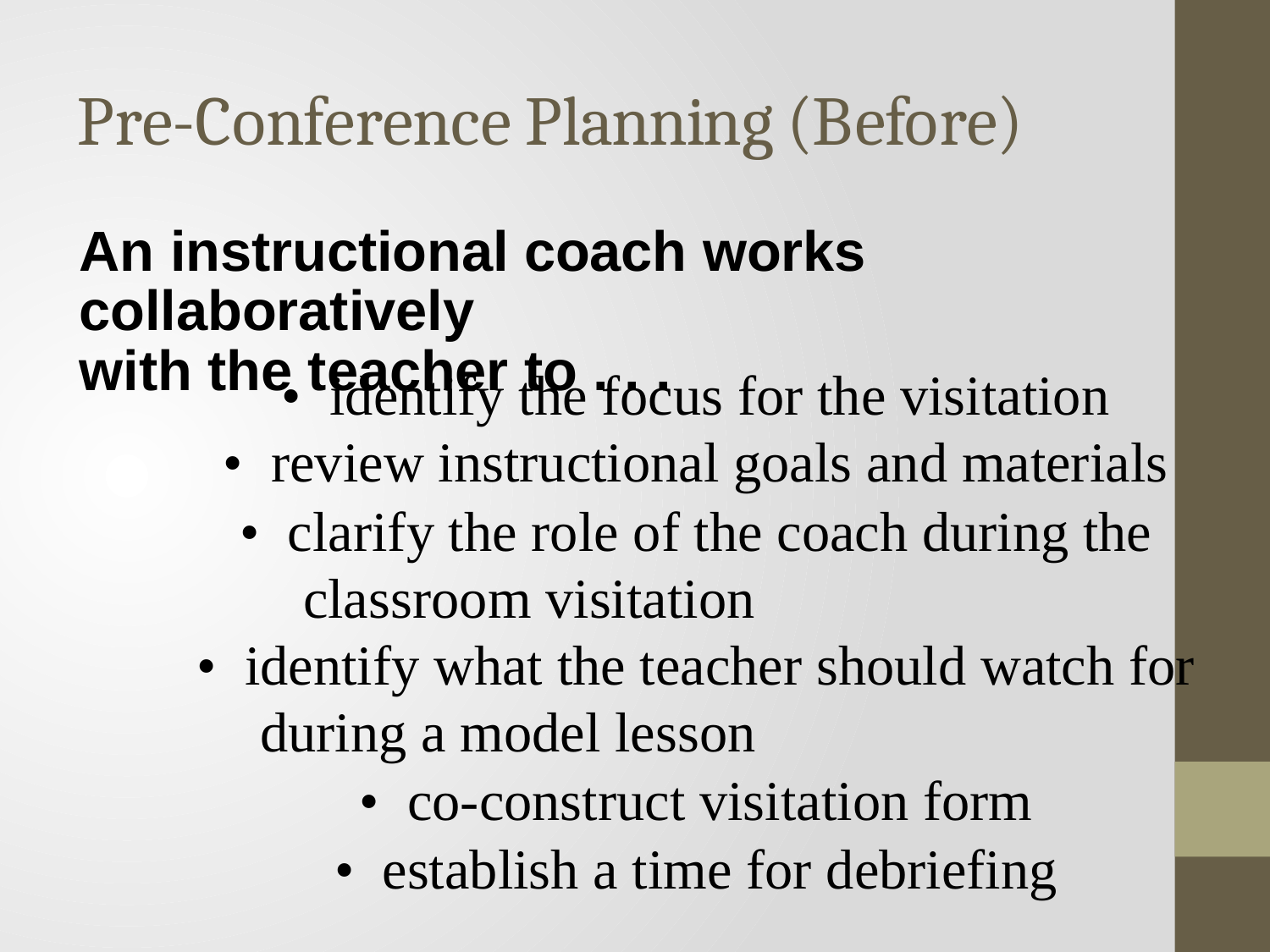

# Pre-Conference Planning (Before)
An instructional coach works collaboratively
with the teacher to . . .

•  identify the focus for the visitation

•  review instructional goals and materials

•  clarify the role of the coach during the
	classroom visitation

•  identify what the teacher should watch for
	during a model lesson

•  co-construct visitation form

•  establish a time for debriefing